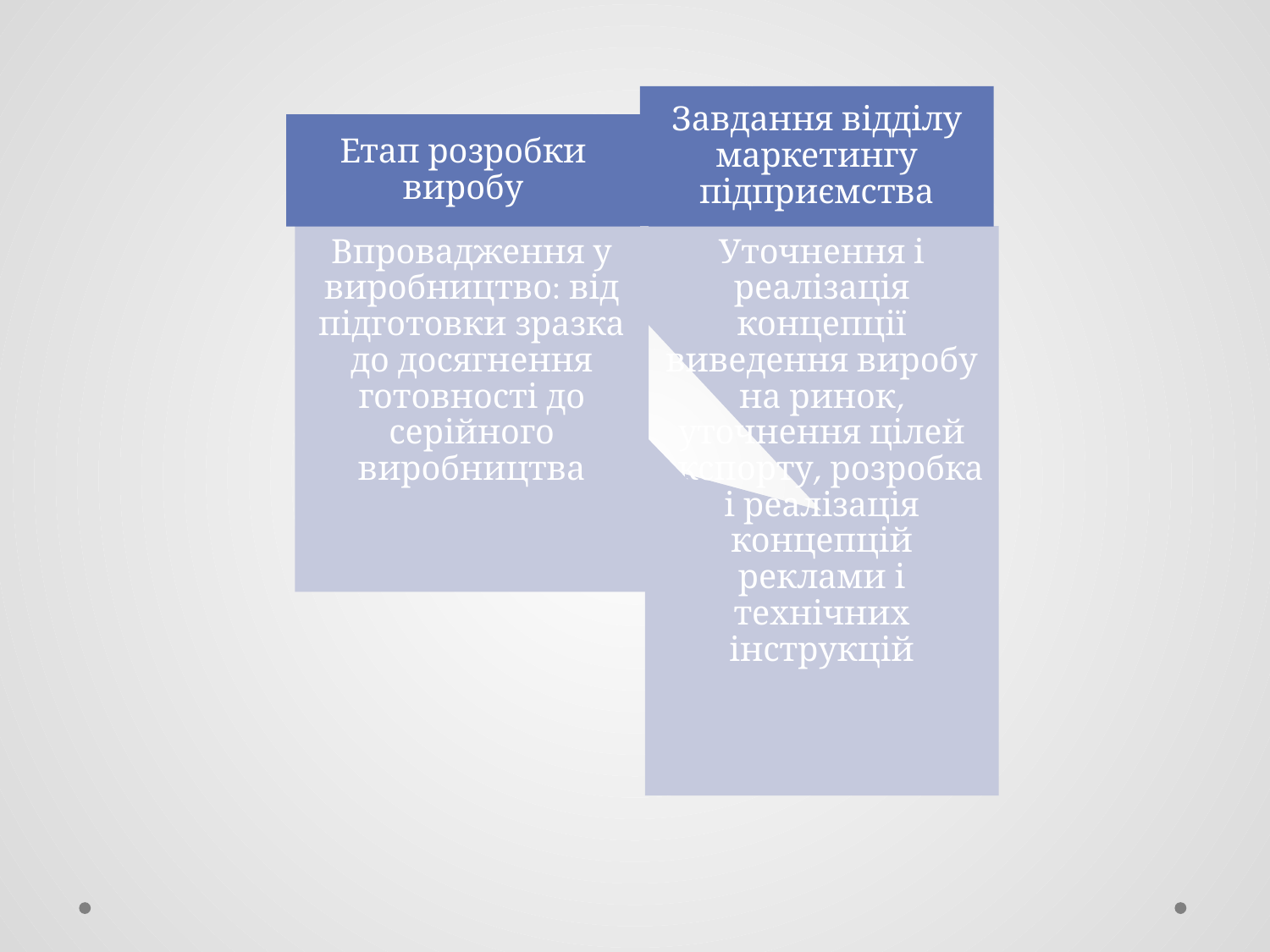

Уточнення і реалізація концепції виведення виробу на ринок, уточнення цілей експорту, розробка і реалізація концепцій реклами і технічних інструкцій
Завдання відділу маркетингу підприємства
Впровадження у виробництво: від підготовки зразка до досягнення готовності до серійного виробництва
Етап розробки виробу